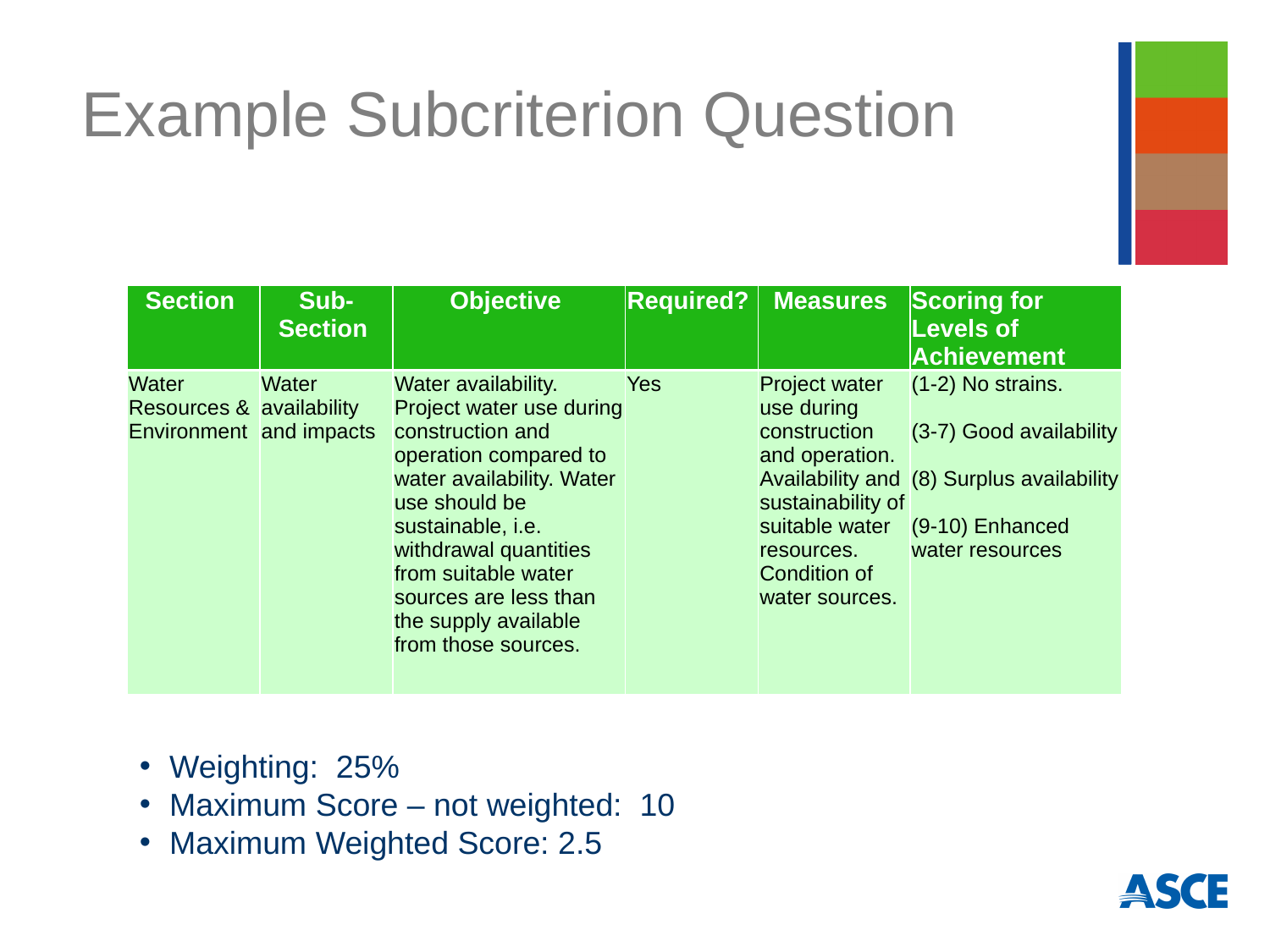

# Example Subcriterion Question
| Section | Sub-Section | Objective | Required? | Measures | Scoring for Levels of Achievement |
| --- | --- | --- | --- | --- | --- |
| Water Resources & Environment | Water availability and impacts | Water availability. Project water use during construction and operation compared to water availability. Water use should be sustainable, i.e. withdrawal quantities from suitable water sources are less than the supply available from those sources. | Yes | Project water use during construction and operation. Availability and sustainability of suitable water resources. Condition of water sources. | (1-2) No strains. (3-7) Good availability (8) Surplus availability (9-10) Enhanced water resources |
Weighting:  25%
Maximum Score – not weighted:  10
Maximum Weighted Score: 2.5